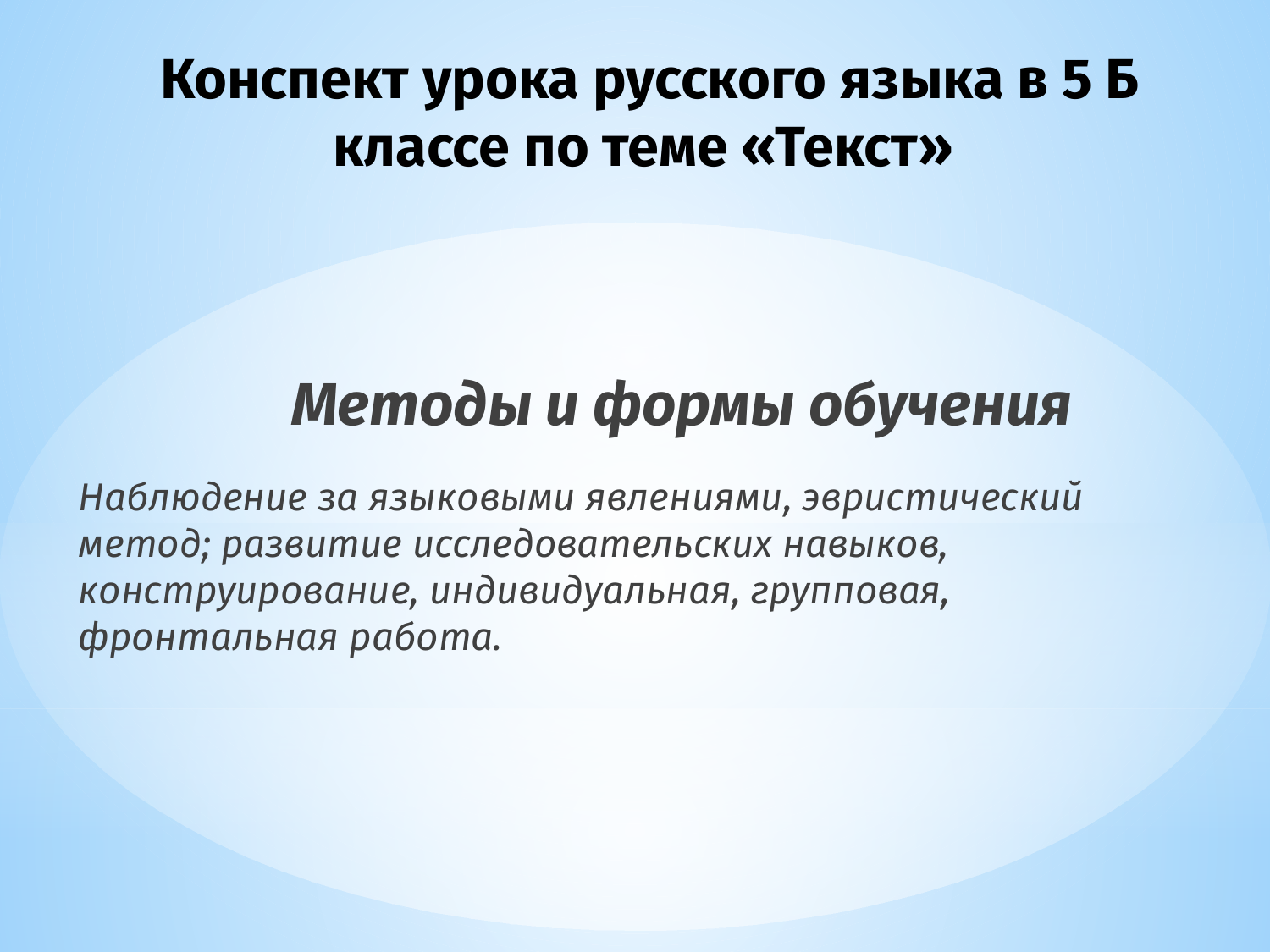

Конспект урока русского языка в 5 Б классе по теме «Текст»
Методы и формы обучения
Наблюдение за языковыми явлениями, эвристический метод; развитие исследовательских навыков, конструирование, индивидуальная, групповая, фронтальная работа.